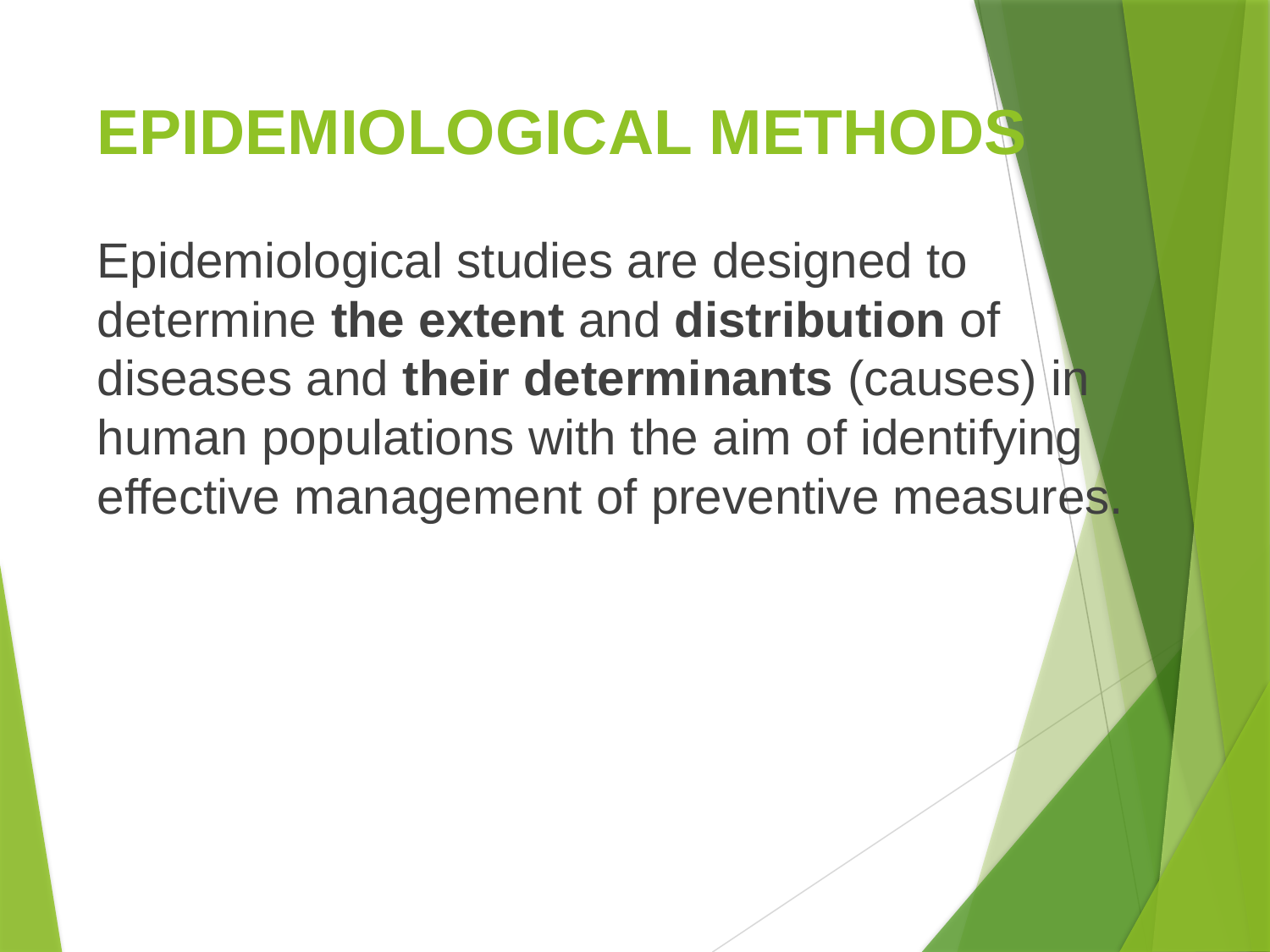

# EPIDEMIOLOGICAL METHODS
Epidemiological studies are designed to determine the extent and distribution of diseases and their determinants (causes) in human populations with the aim of identifying effective management of preventive measures.